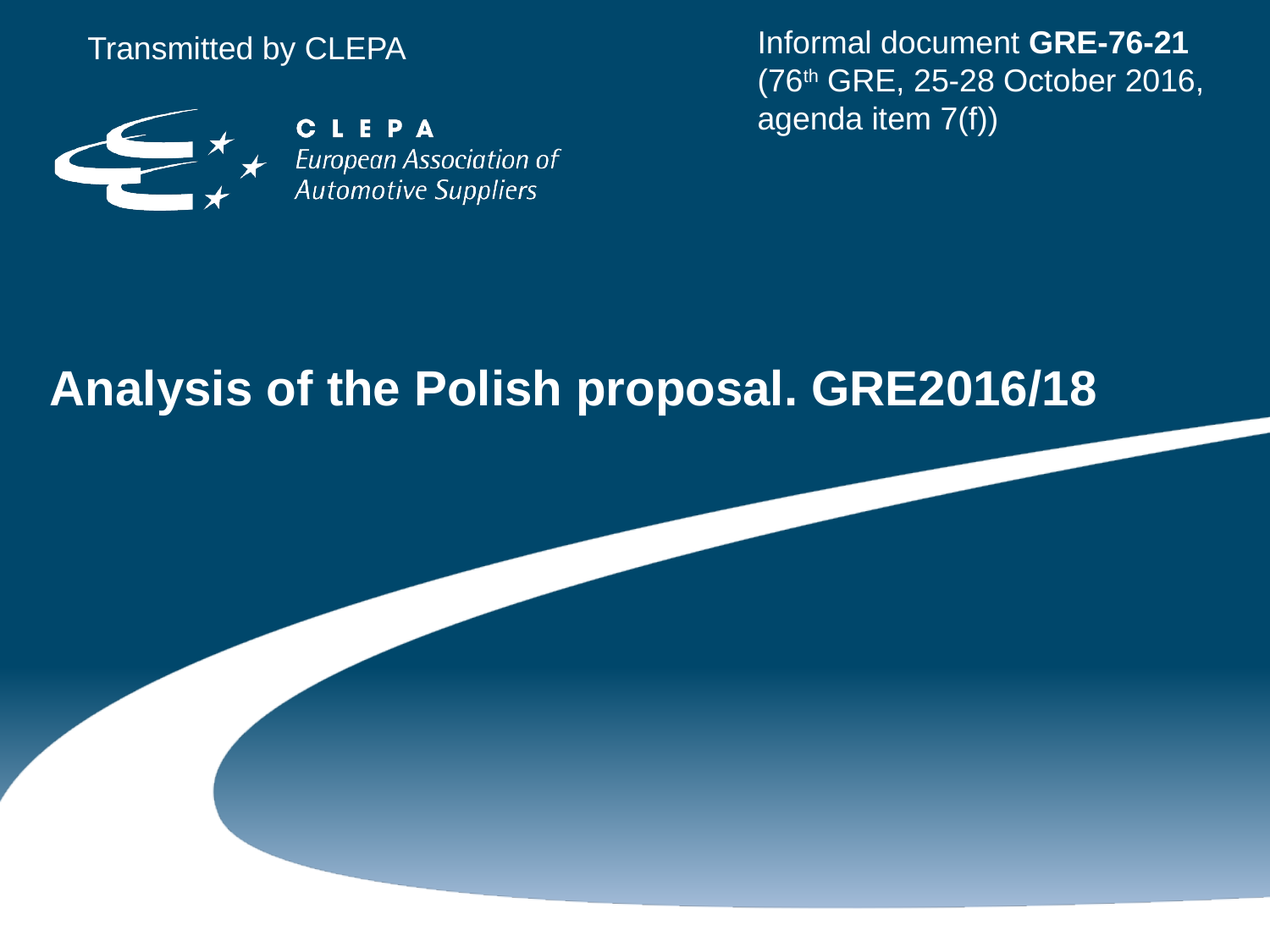

Informal document GRE-76-21
(76th GRE, 25-28 October 2016, agenda item 7(f))
Transmitted by CLEPA
# Analysis of the Polish proposal. GRE2016/18